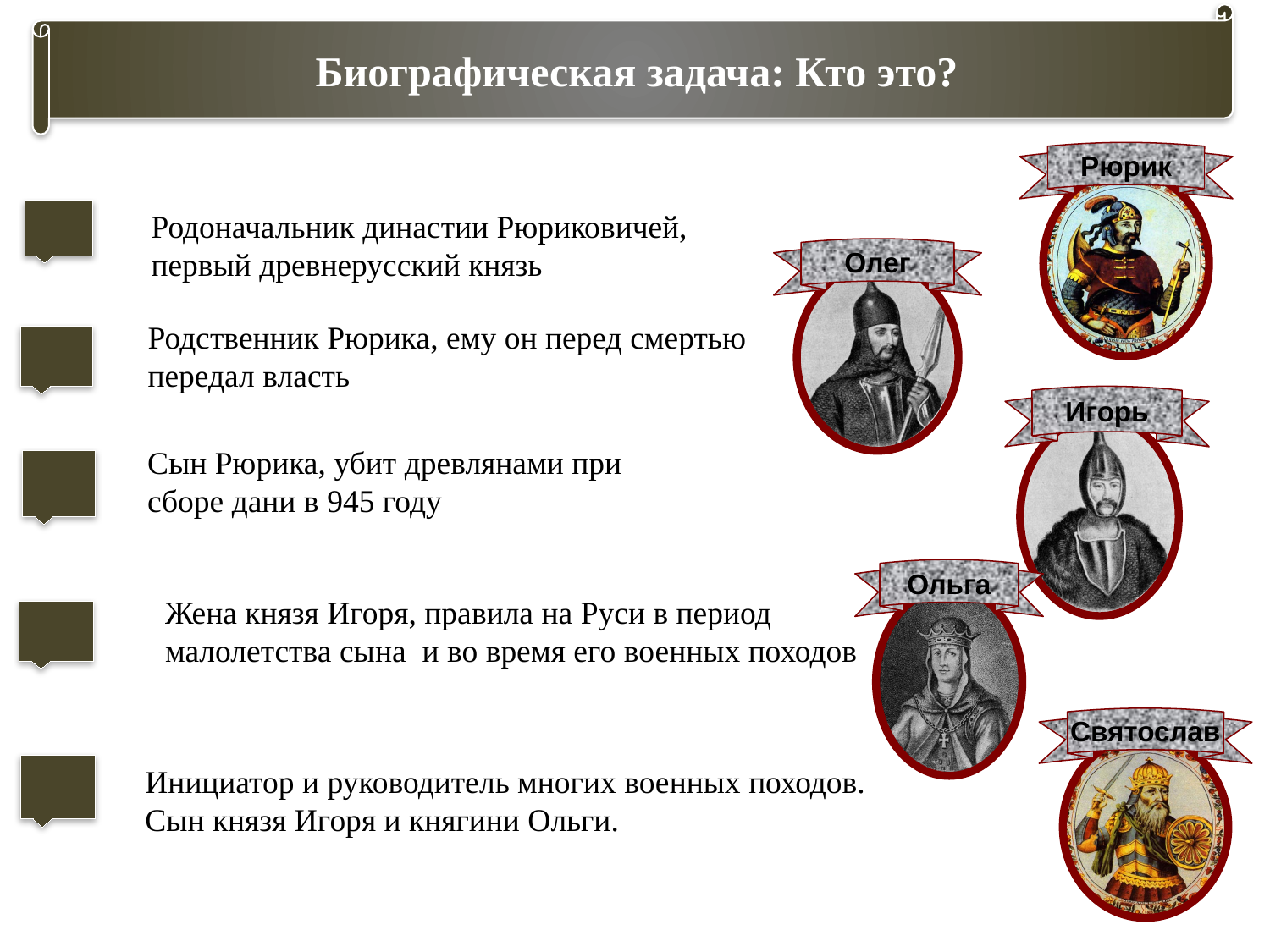

Биографическая задача: Кто это?
Рюрик

Родоначальник династии Рюриковичей, первый древнерусский князь
Олег

Родственник Рюрика, ему он перед смертью передал власть

Игорь

Сын Рюрика, убит древлянами при
сборе дани в 945 году

Ольга

Жена князя Игоря, правила на Руси в период
малолетства сына  и во время его военных походов

Святослав

Инициатор и руководитель многих военных походов. Сын князя Игоря и княгини Ольги.